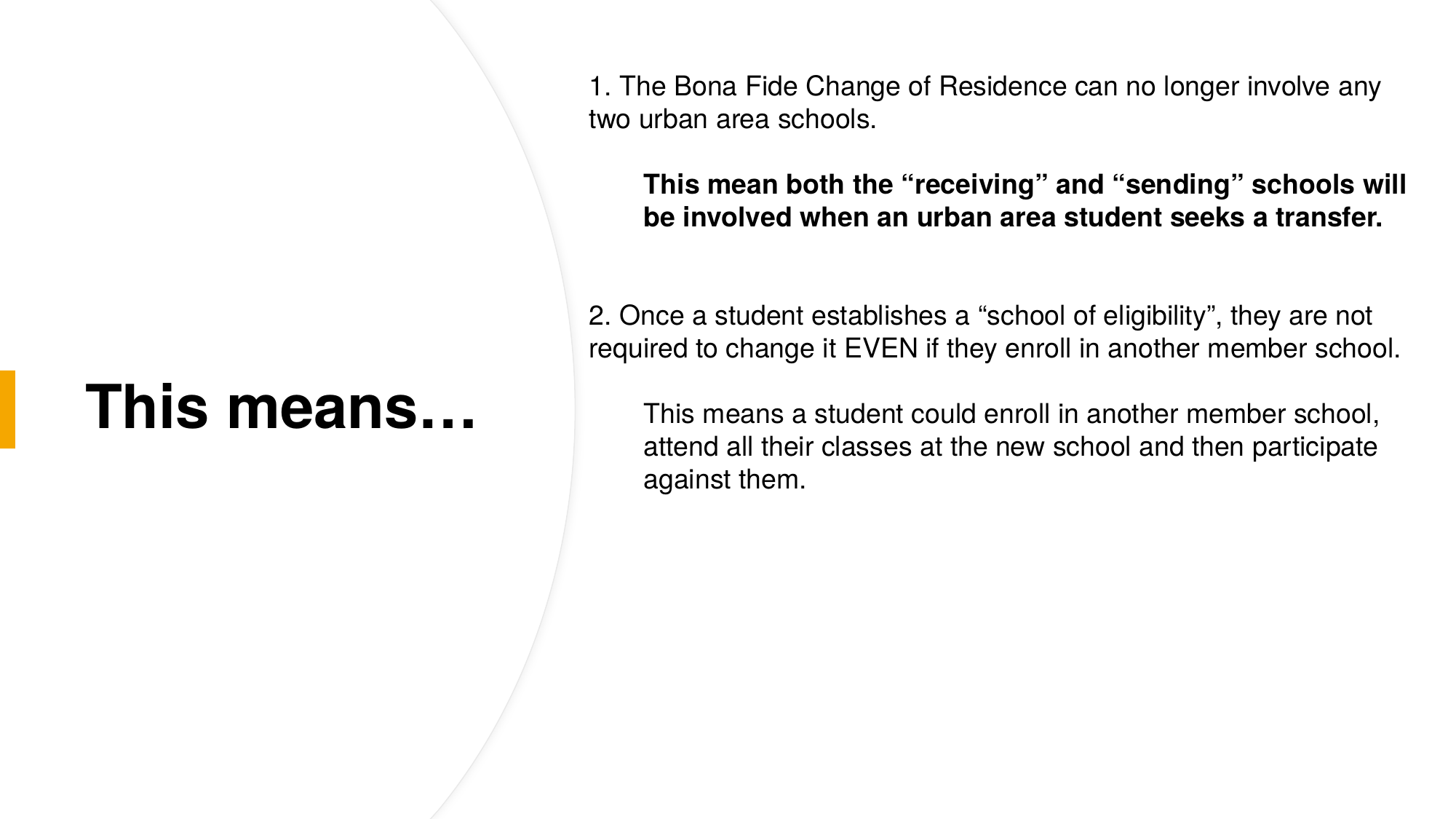

1. The Bona Fide Change of Residence can no longer involve any two urban area schools.

This mean both the “receiving” and “sending” schools will be involved when an urban area student seeks a transfer.

2. Once a student establishes a “school of eligibility”, they are not required to change it EVEN if they enroll in another member school.

This means a student could enroll in another member school, attend all their classes at the new school and then participate against them.

# This means…